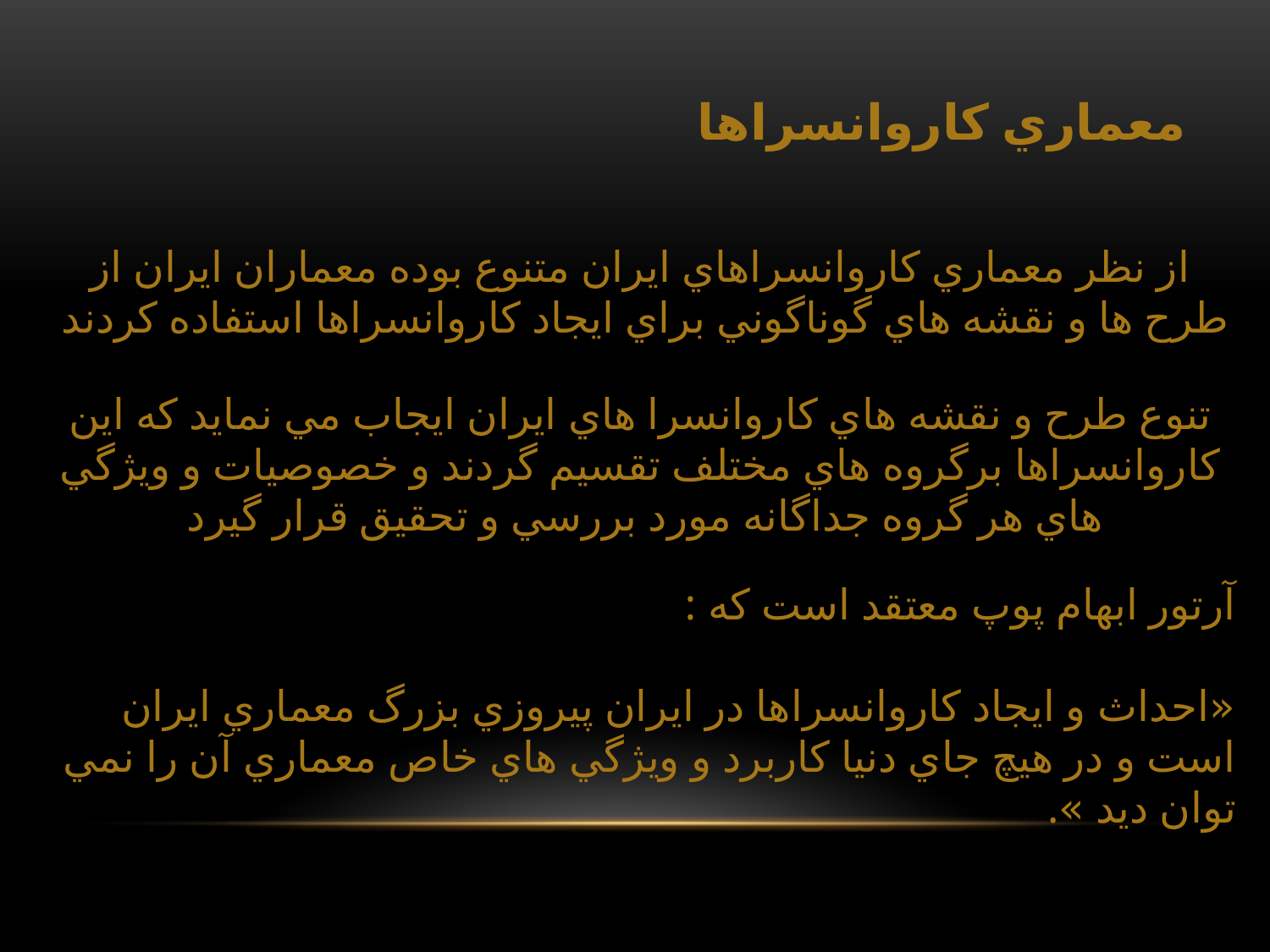

معماري كاروانسراها
از نظر معماري كاروانسراهاي ايران متنوع بوده معماران ايران از طرح ها و نقشه هاي گوناگوني براي ايجاد كاروانسراها استفاده كردند
تنوع طرح و نقشه هاي كاروانسرا هاي ايران ايجاب مي نمايد كه اين كاروانسراها برگروه هاي مختلف تقسيم گردند و خصوصيات و ويژگي هاي هر گروه جداگانه مورد بررسي و تحقيق قرار گيرد
آرتور ابهام پوپ معتقد است كه :
«احداث و ايجاد كاروانسراها در ايران پيروزي بزرگ معماري ايران است و در هيچ جاي دنيا كاربرد و ويژگي هاي خاص معماري آن را نمي توان ديد ».